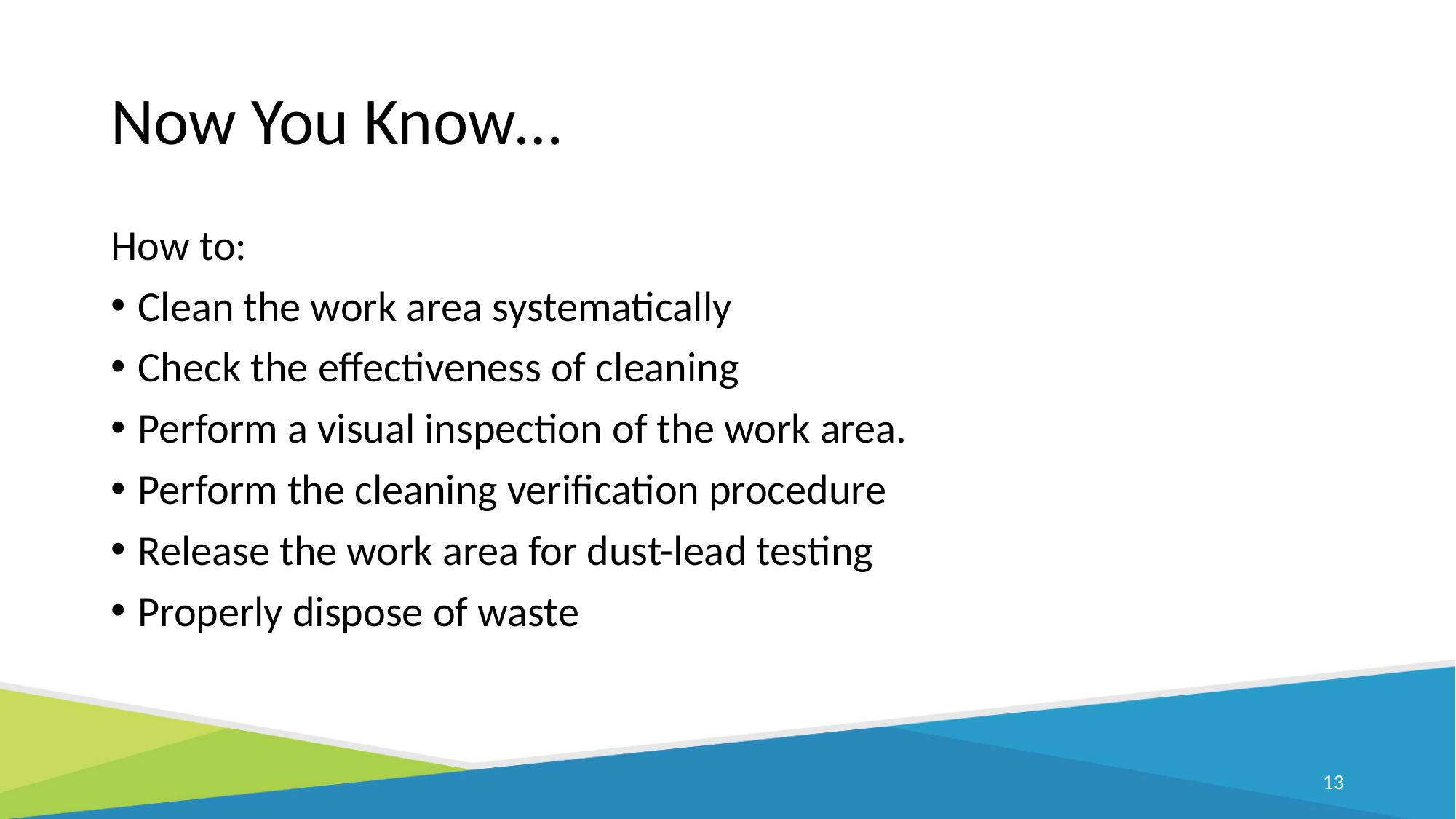

# Now You Know…
How to:
Clean the work area systematically
Check the effectiveness of cleaning
Perform a visual inspection of the work area.
Perform the cleaning verification procedure
Release the work area for dust-lead testing
Properly dispose of waste
13